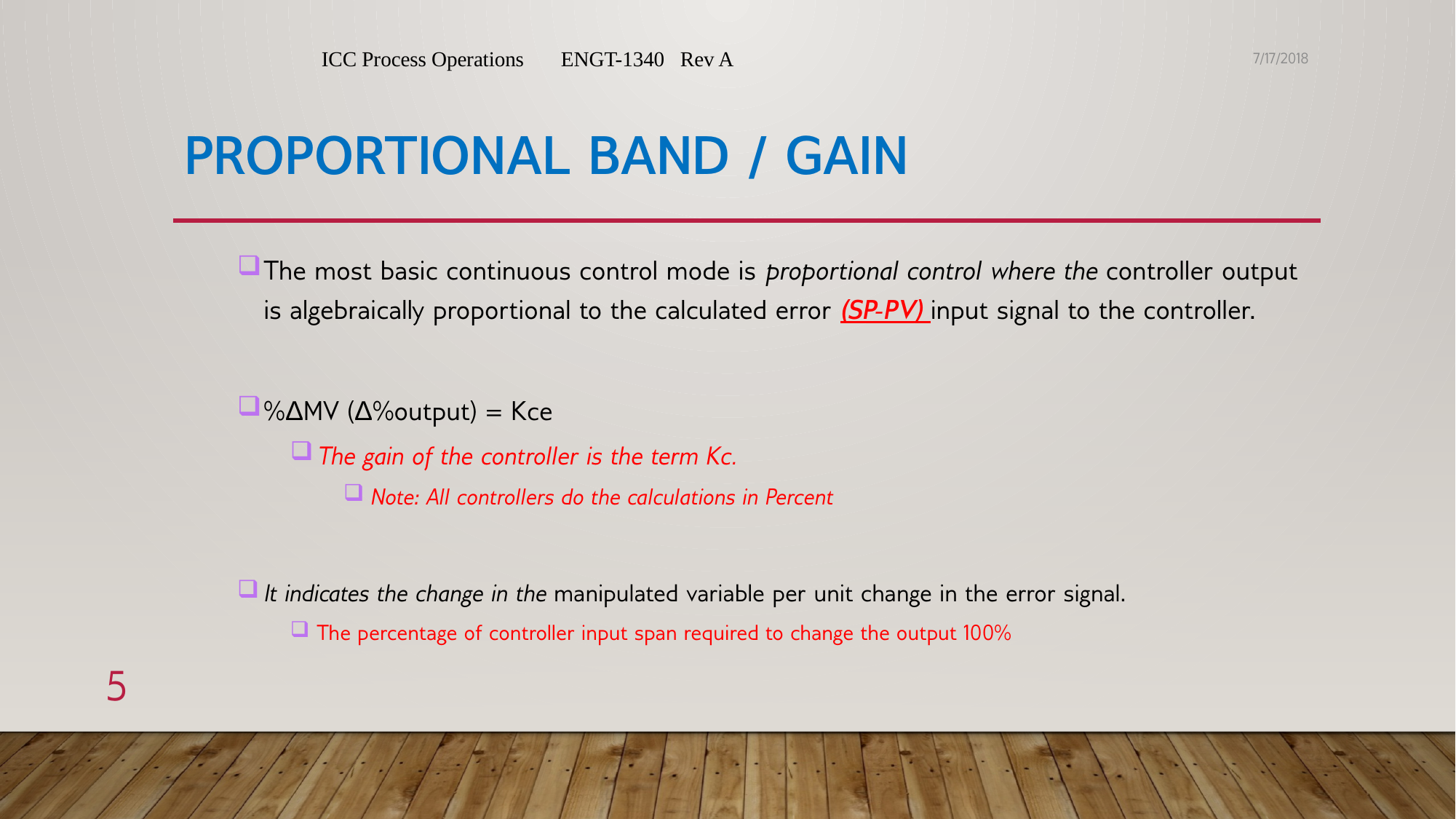

ICC Process Operations       ENGT-1340   Rev A
7/17/2018
# Proportional Band / Gain
The most basic continuous control mode is proportional control where the controller output is algebraically proportional to the calculated error (SP-PV) input signal to the controller.

%ΔMV (Δ%output) = Kce
The gain of the controller is the term Kc.
Note: All controllers do the calculations in Percent

It indicates the change in the manipulated variable per unit change in the error signal.
The percentage of controller input span required to change the output 100%

5